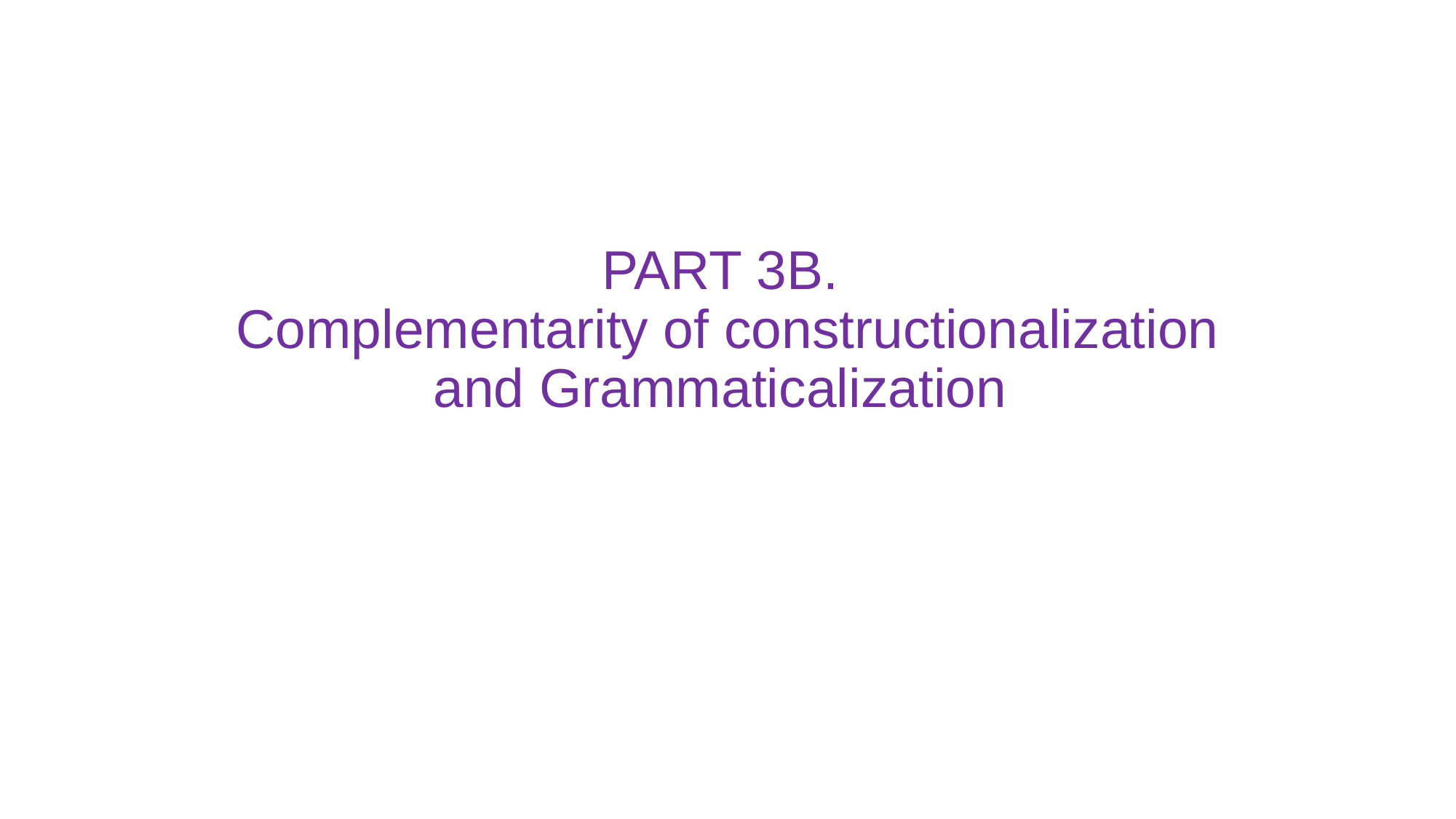

# PART 3B. Complementarity of constructionalization and Grammaticalization